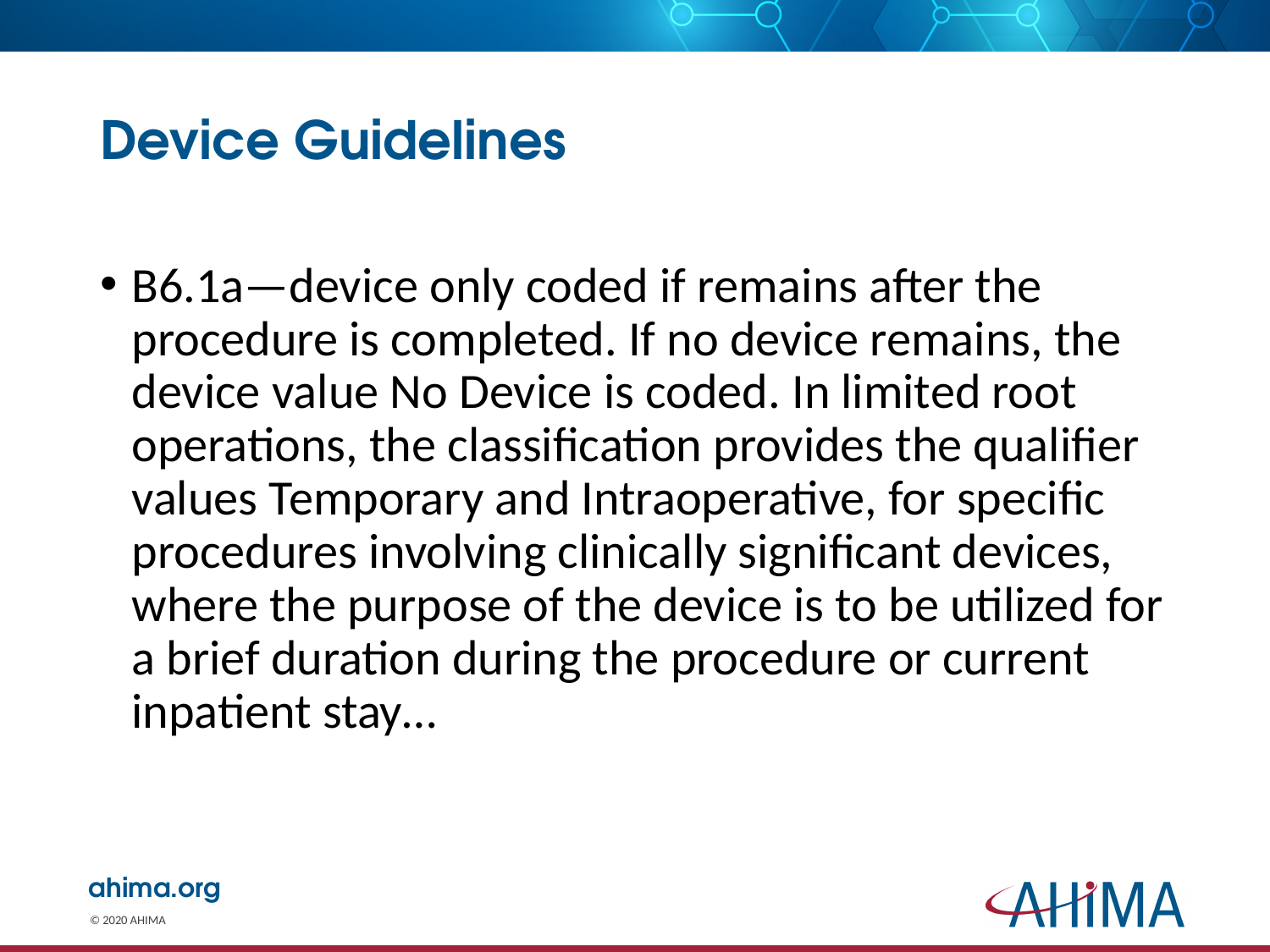

# Device Guidelines
B6.1a—device only coded if remains after the procedure is completed. If no device remains, the device value No Device is coded. In limited root operations, the classification provides the qualifier values Temporary and Intraoperative, for specific procedures involving clinically significant devices, where the purpose of the device is to be utilized for a brief duration during the procedure or current inpatient stay…